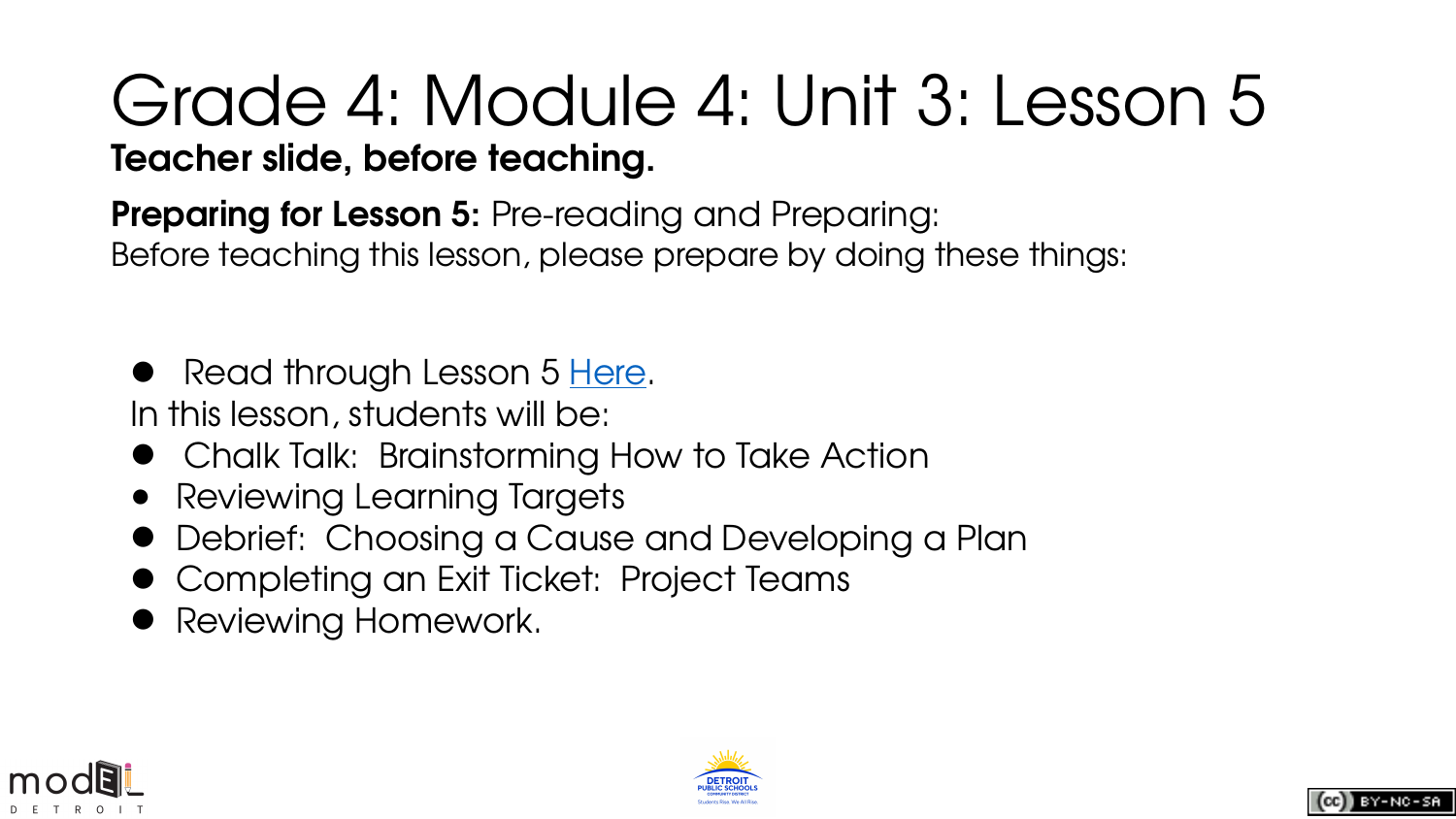

# Grade 4: Module 4: Unit 3: Lesson 5
Teacher slide, before teaching.
Preparing for Lesson 5: Pre-reading and Preparing:
Before teaching this lesson, please prepare by doing these things:

Read through Lesson 5 Here.
In this lesson, students will be:
Chalk Talk:  Brainstorming How to Take Action
Reviewing Learning Targets
Debrief:  Choosing a Cause and Developing a Plan
Completing an Exit Ticket:  Project Teams
Reviewing Homework.